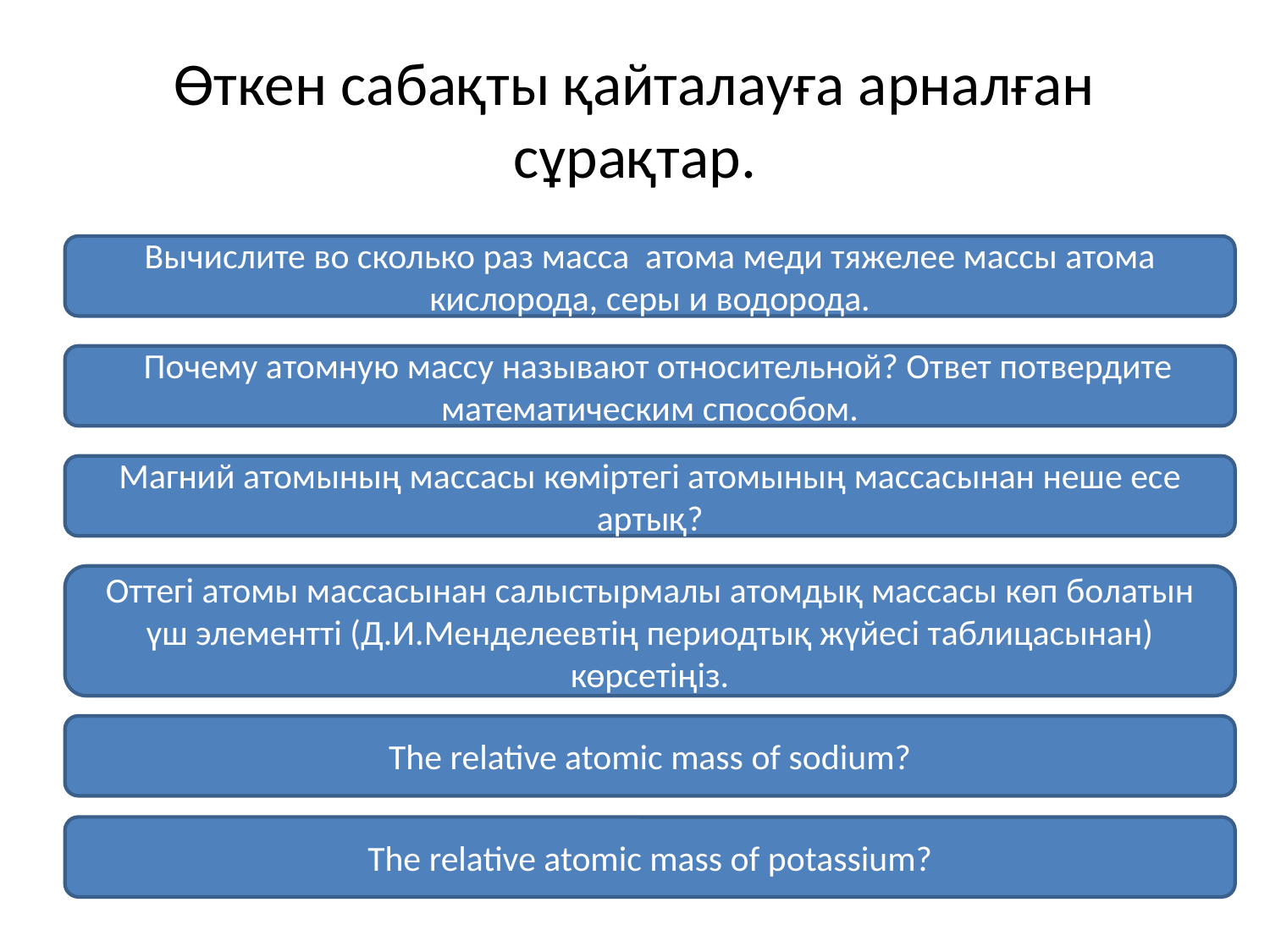

# Өткен сабақты қайталауға арналған сұрақтар.
Вычислите во сколько раз масса  атома меди тяжелее массы атома кислорода, серы и водорода.
  Почему атомную массу называют относительной? Ответ потвердите математическим способом.
Магний атомының массасы көміртегі атомының массасынан неше есе артық?
Оттегі атомы массасынан салыстырмалы атомдық массасы көп болатын үш элементті (Д.И.Менделеевтің периодтық жүйесі таблицасынан) көрсетіңіз.
The relative atomic mass of sodium?
The relative atomic mass of potassium?